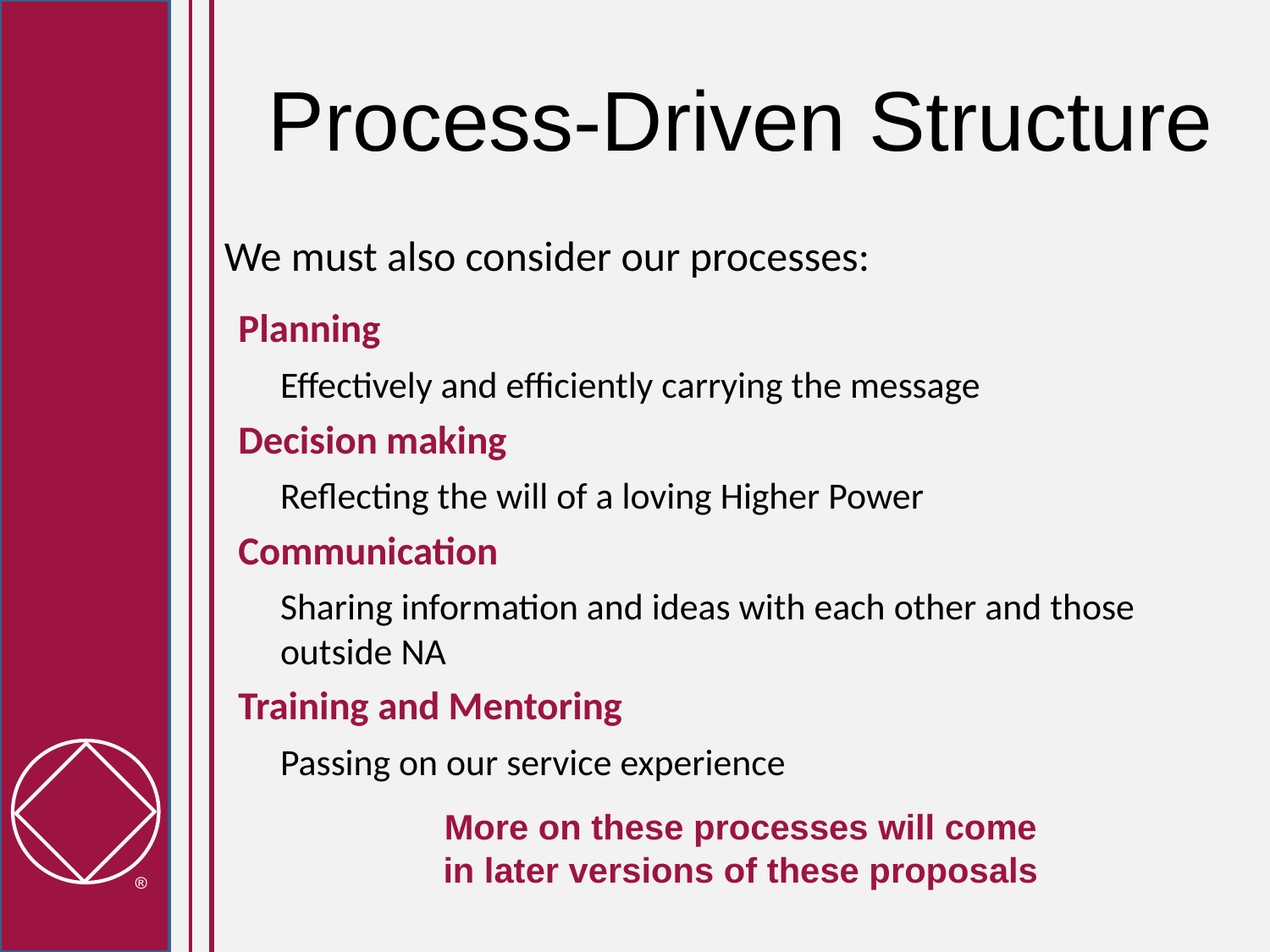

# Process-Driven Structure
We must also consider our processes:
Planning
	Effectively and efficiently carrying the message
Decision making
	Reflecting the will of a loving Higher Power
Communication
	Sharing information and ideas with each other and those outside NA
Training and Mentoring
	Passing on our service experience
More on these processes will come
in later versions of these proposals